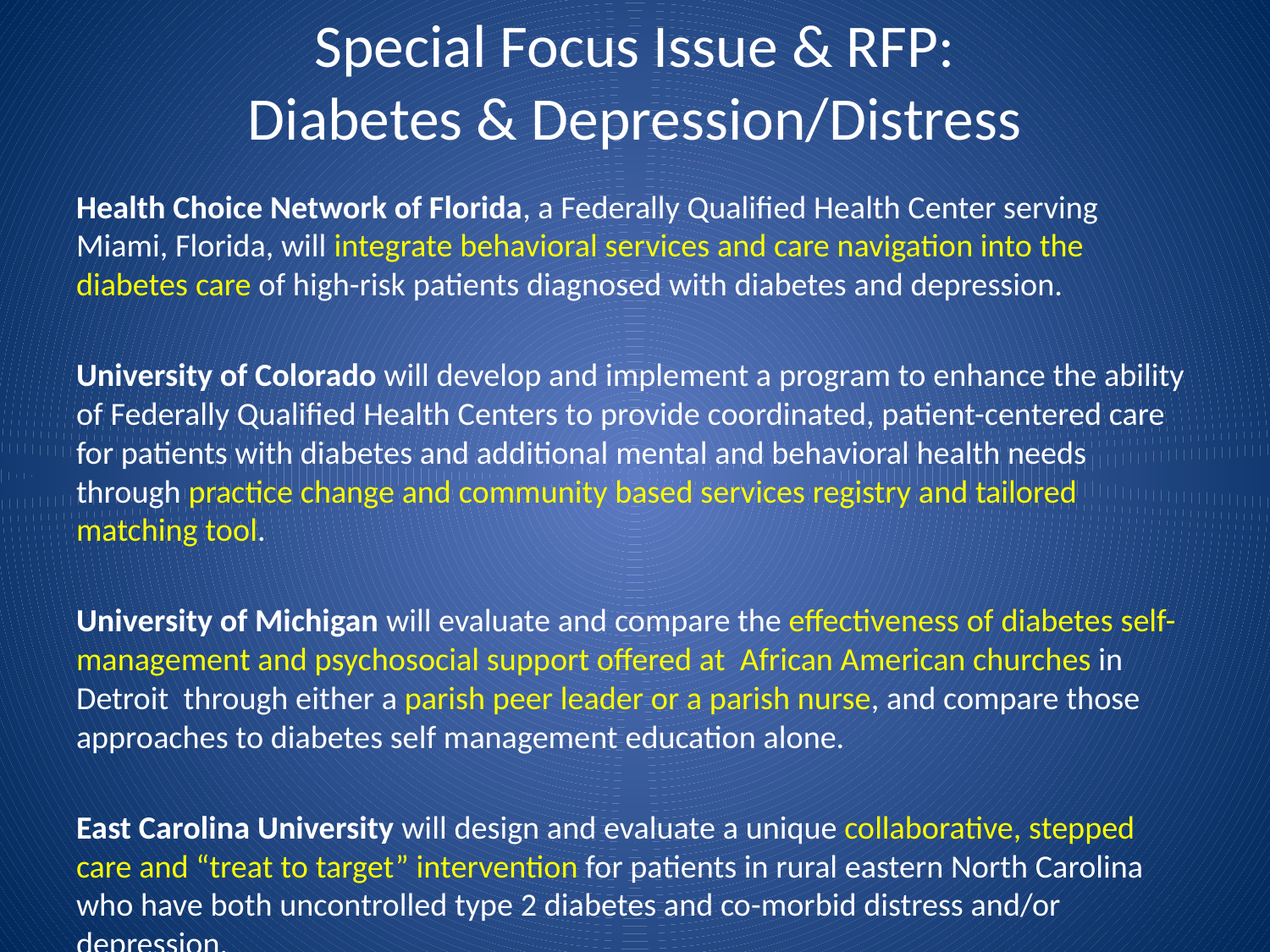

# Special Focus Issue & RFP: Diabetes & Depression/Distress
Health Choice Network of Florida, a Federally Qualified Health Center serving Miami, Florida, will integrate behavioral services and care navigation into the diabetes care of high-risk patients diagnosed with diabetes and depression.

University of Colorado will develop and implement a program to enhance the ability of Federally Qualified Health Centers to provide coordinated, patient-centered care for patients with diabetes and additional mental and behavioral health needs through practice change and community based services registry and tailored matching tool.

University of Michigan will evaluate and compare the effectiveness of diabetes self-management and psychosocial support offered at  African American churches in Detroit  through either a parish peer leader or a parish nurse, and compare those approaches to diabetes self management education alone.

East Carolina University will design and evaluate a unique collaborative, stepped care and “treat to target” intervention for patients in rural eastern North Carolina who have both uncontrolled type 2 diabetes and co-morbid distress and/or depression.